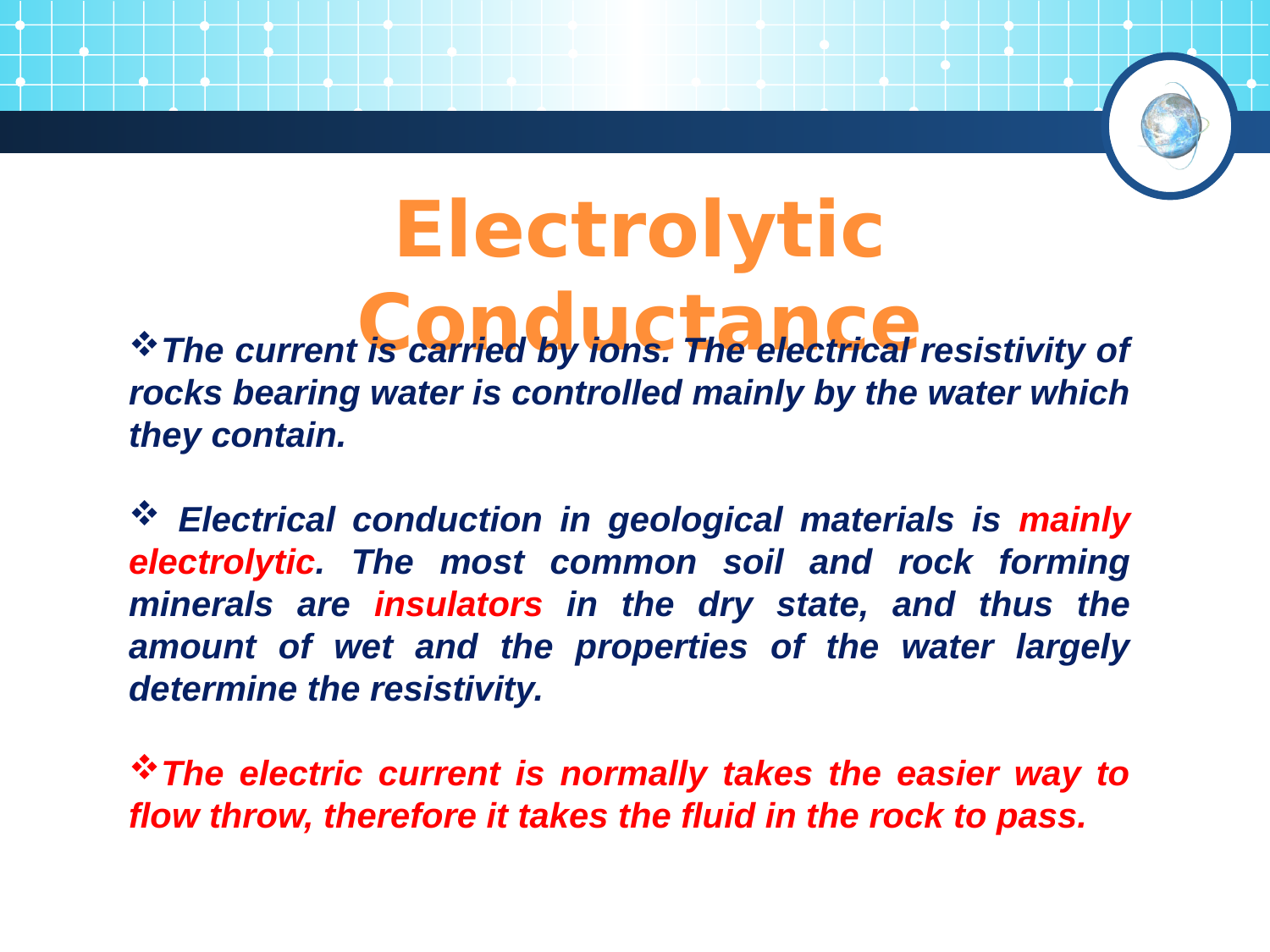

Electrolytic Conductance
The current is carried by ions. The electrical resistivity of rocks bearing water is controlled mainly by the water which they contain.

 Electrical conduction in geological materials is mainly electrolytic. The most common soil and rock forming minerals are insulators in the dry state, and thus the amount of wet and the properties of the water largely determine the resistivity.

The electric current is normally takes the easier way to flow throw, therefore it takes the fluid in the rock to pass.